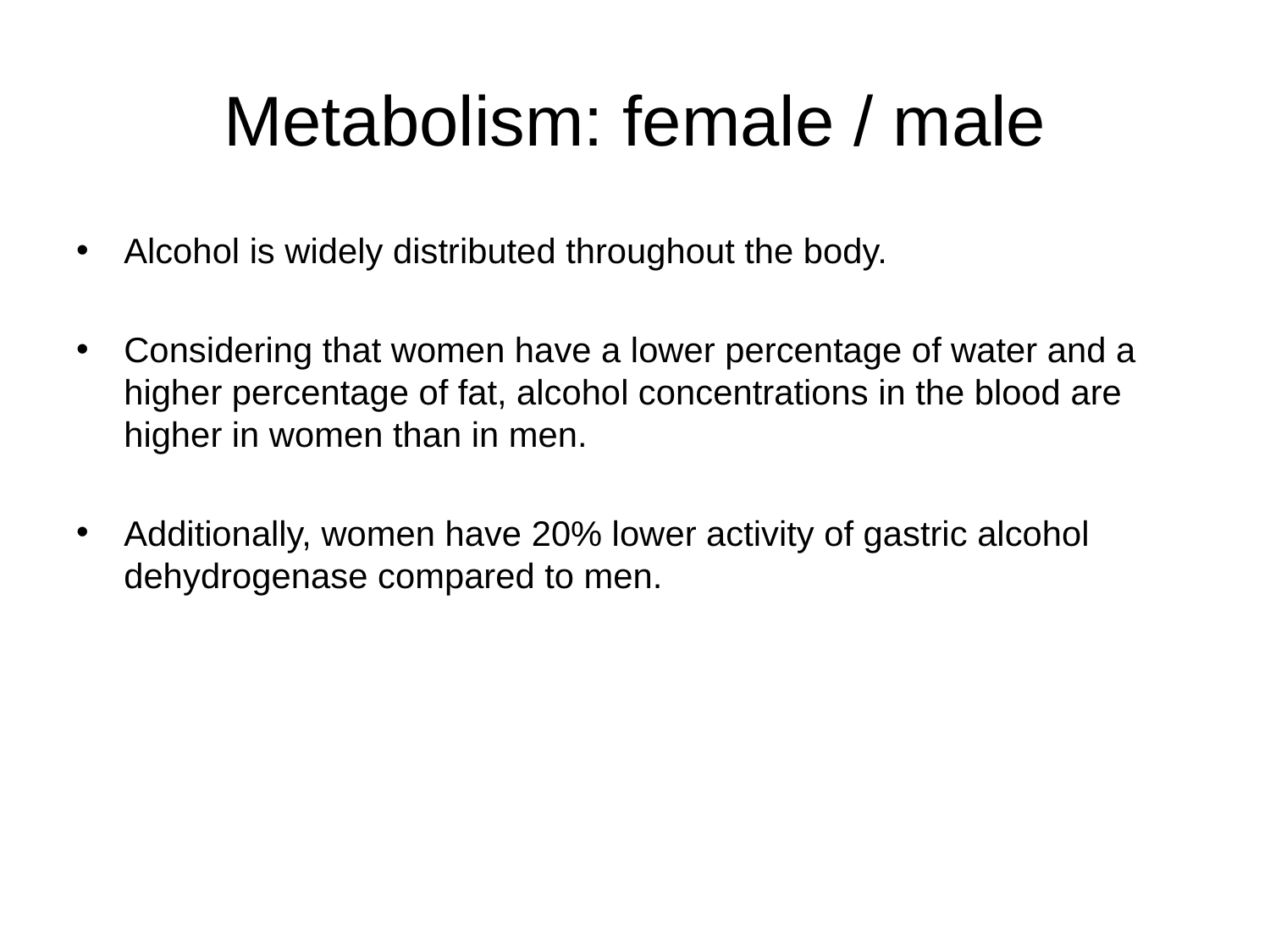

# Metabolism: female / male
Alcohol is widely distributed throughout the body.

Considering that women have a lower percentage of water and a higher percentage of fat, alcohol concentrations in the blood are higher in women than in men.

Additionally, women have 20% lower activity of gastric alcohol dehydrogenase compared to men.